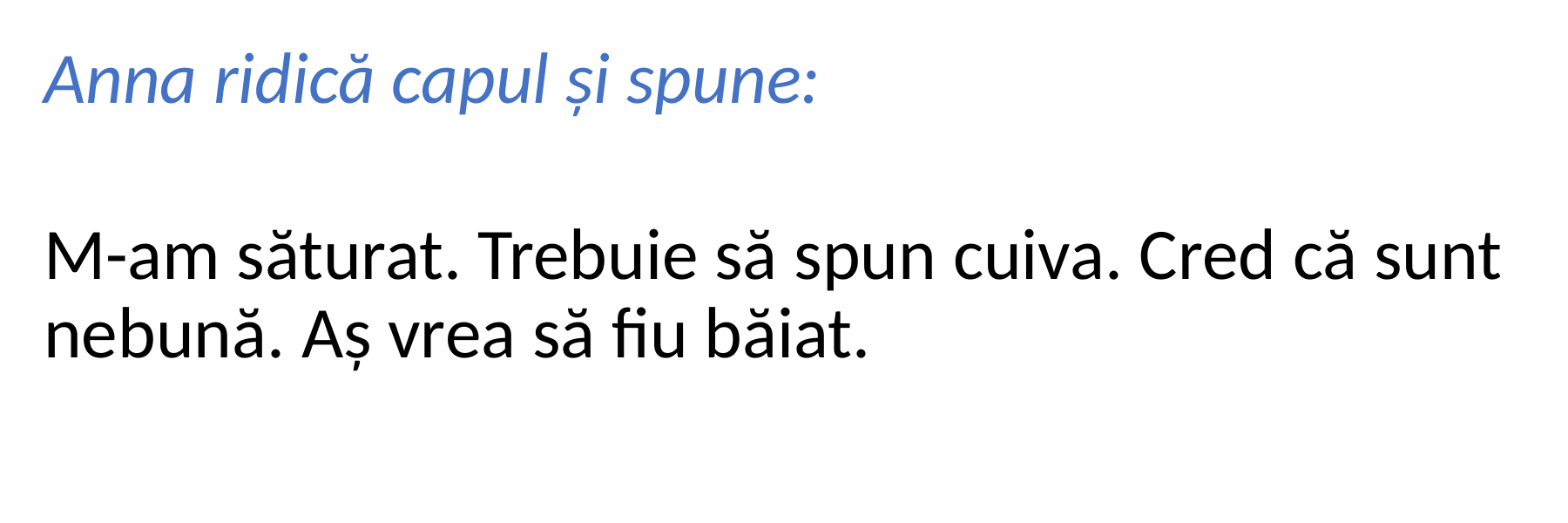

Anna ridică capul și spune:

M-am săturat. Trebuie să spun cuiva. Cred că sunt nebună. Aș vrea să fiu băiat.